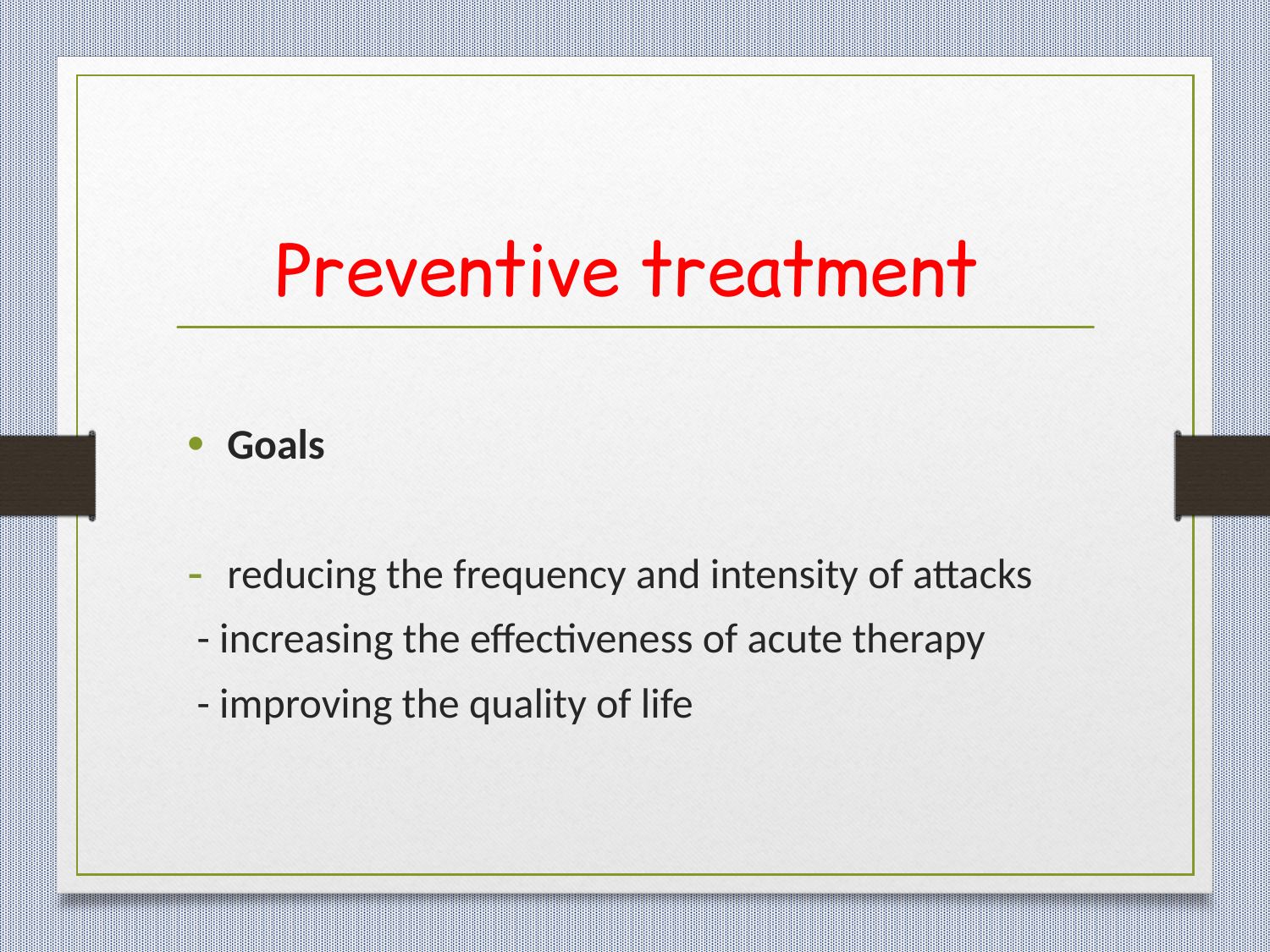

# Preventive treatment
Goals

reducing the frequency and intensity of attacks
 - increasing the effectiveness of acute therapy
 - improving the quality of life